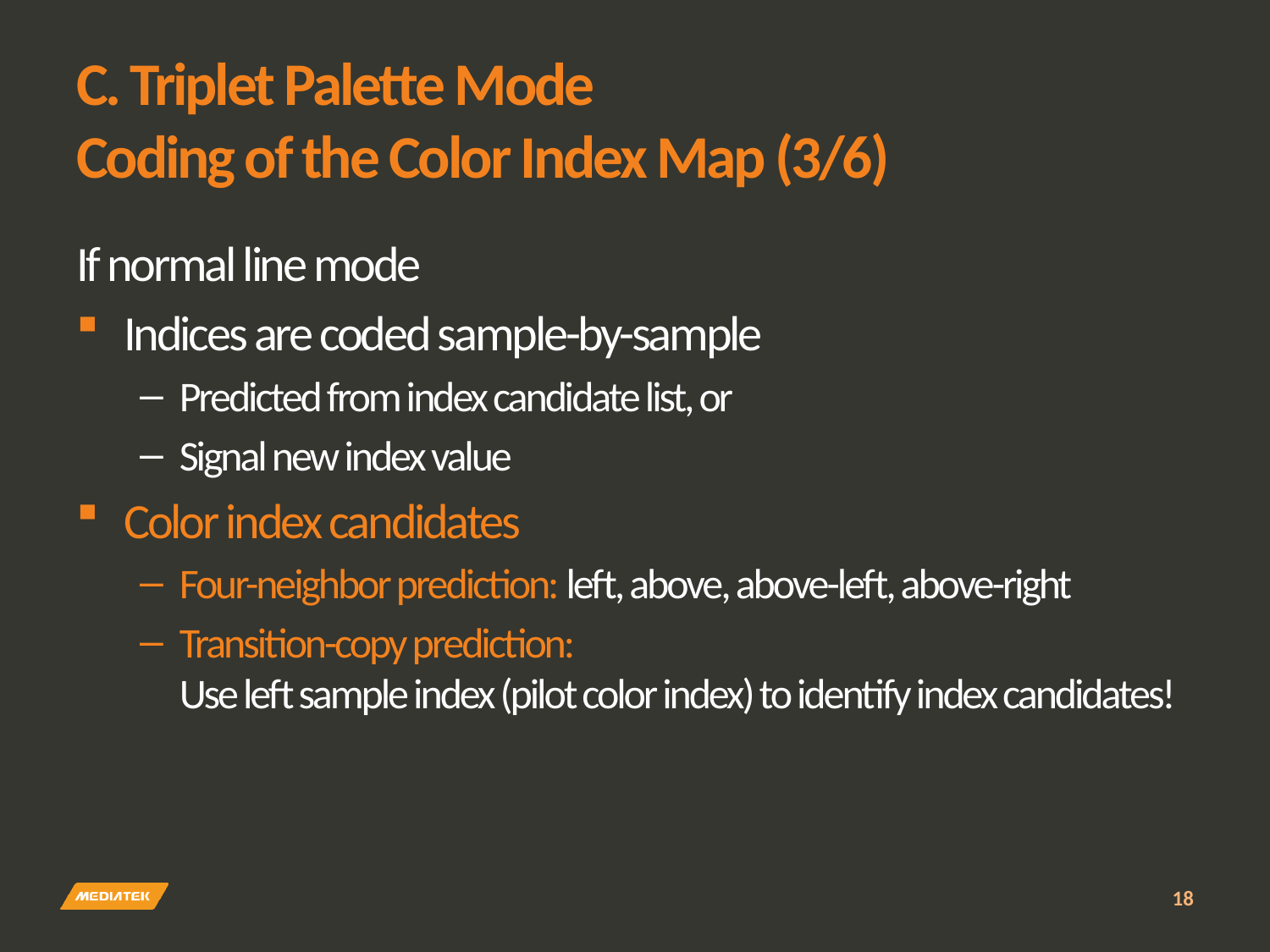

# C. Triplet Palette Mode Coding of the Color Index Map (3/6)
If normal line mode
Indices are coded sample-by-sample
Predicted from index candidate list, or
Signal new index value
Color index candidates
Four-neighbor prediction: left, above, above-left, above-right
Transition-copy prediction:
	Use left sample index (pilot color index) to identify index candidates!

18